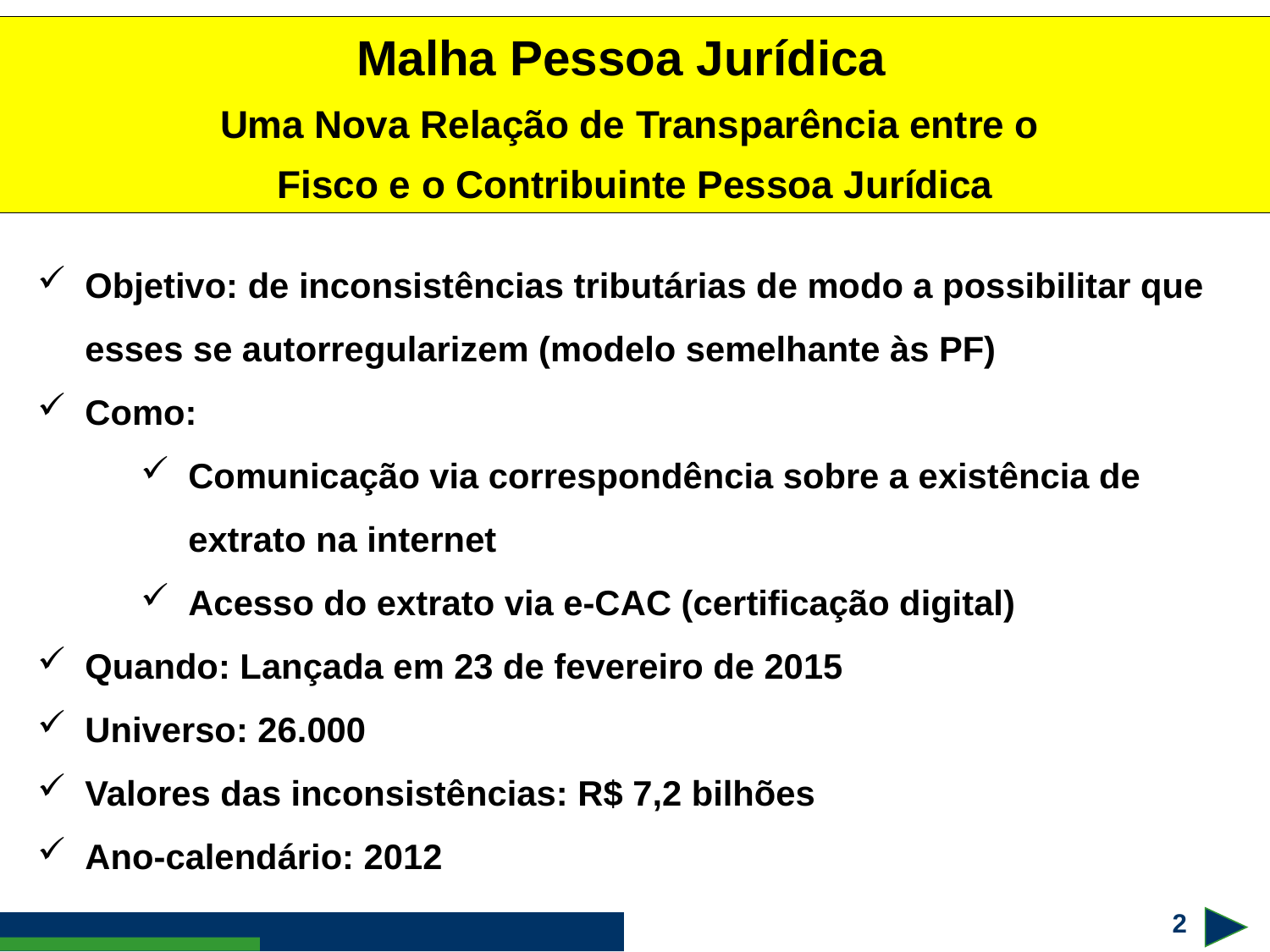

Malha Pessoa Jurídica
Uma Nova Relação de Transparência entre o
Fisco e o Contribuinte Pessoa Jurídica
Objetivo: de inconsistências tributárias de modo a possibilitar que esses se autorregularizem (modelo semelhante às PF)
Como:
Comunicação via correspondência sobre a existência de extrato na internet
Acesso do extrato via e-CAC (certificação digital)
Quando: Lançada em 23 de fevereiro de 2015
Universo: 26.000
Valores das inconsistências: R$ 7,2 bilhões
Ano-calendário: 2012